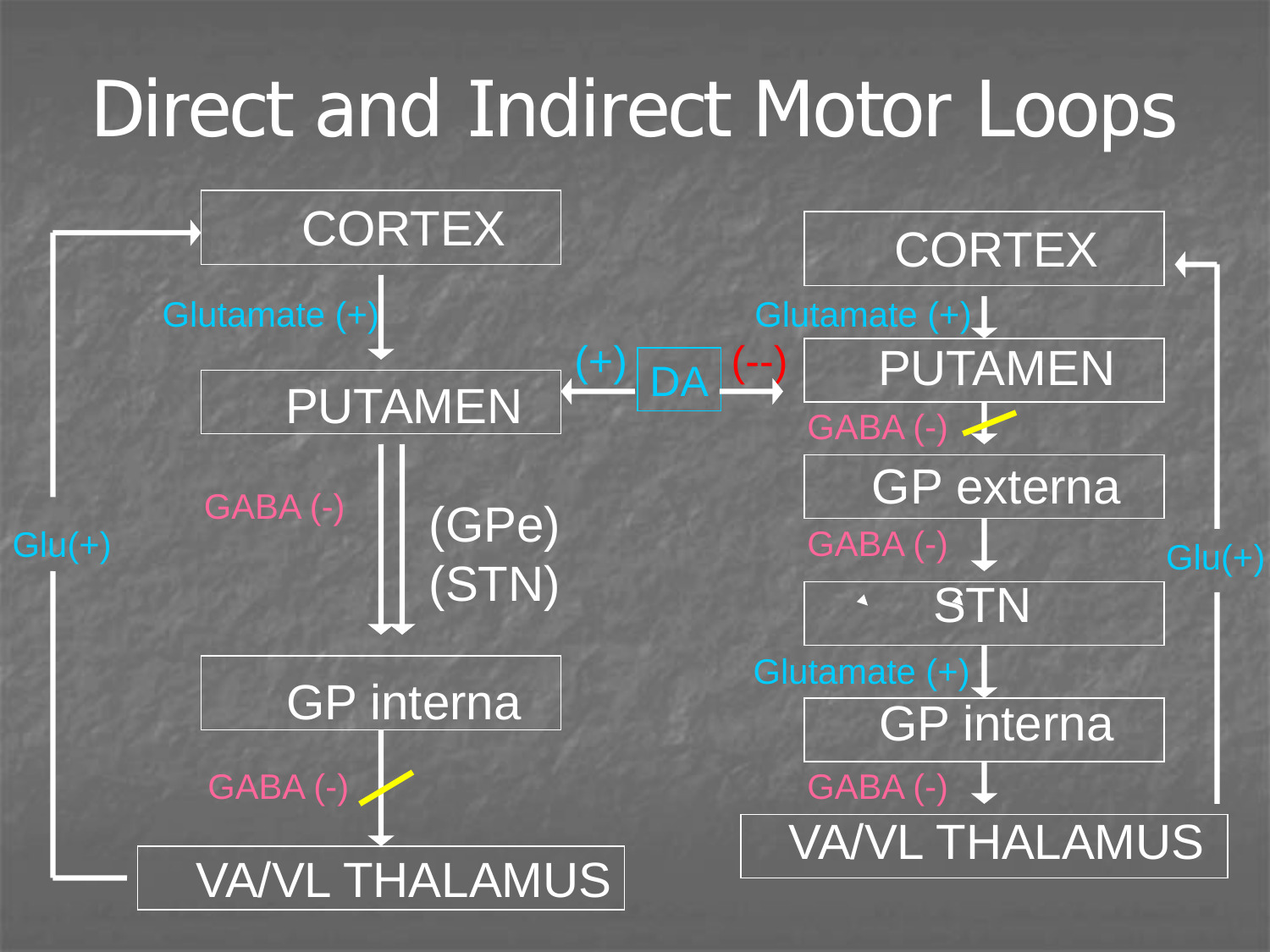

# Direct and Indirect Motor Loops
CORTEX

PUTAMEN

	    (GPe)
	    (STN)

GP interna

VA/VL THALAMUS

CORTEX

PUTAMEN

GP externa

STN

GP interna

VA/VL THALAMUS

Glutamate (+)
Glutamate (+)

(+)
(--)

DA

GABA (-)

GABA (-)
GABA (-)
Glu(+)

Glu(+)

Glutamate (+)

GABA (-)
GABA (-)